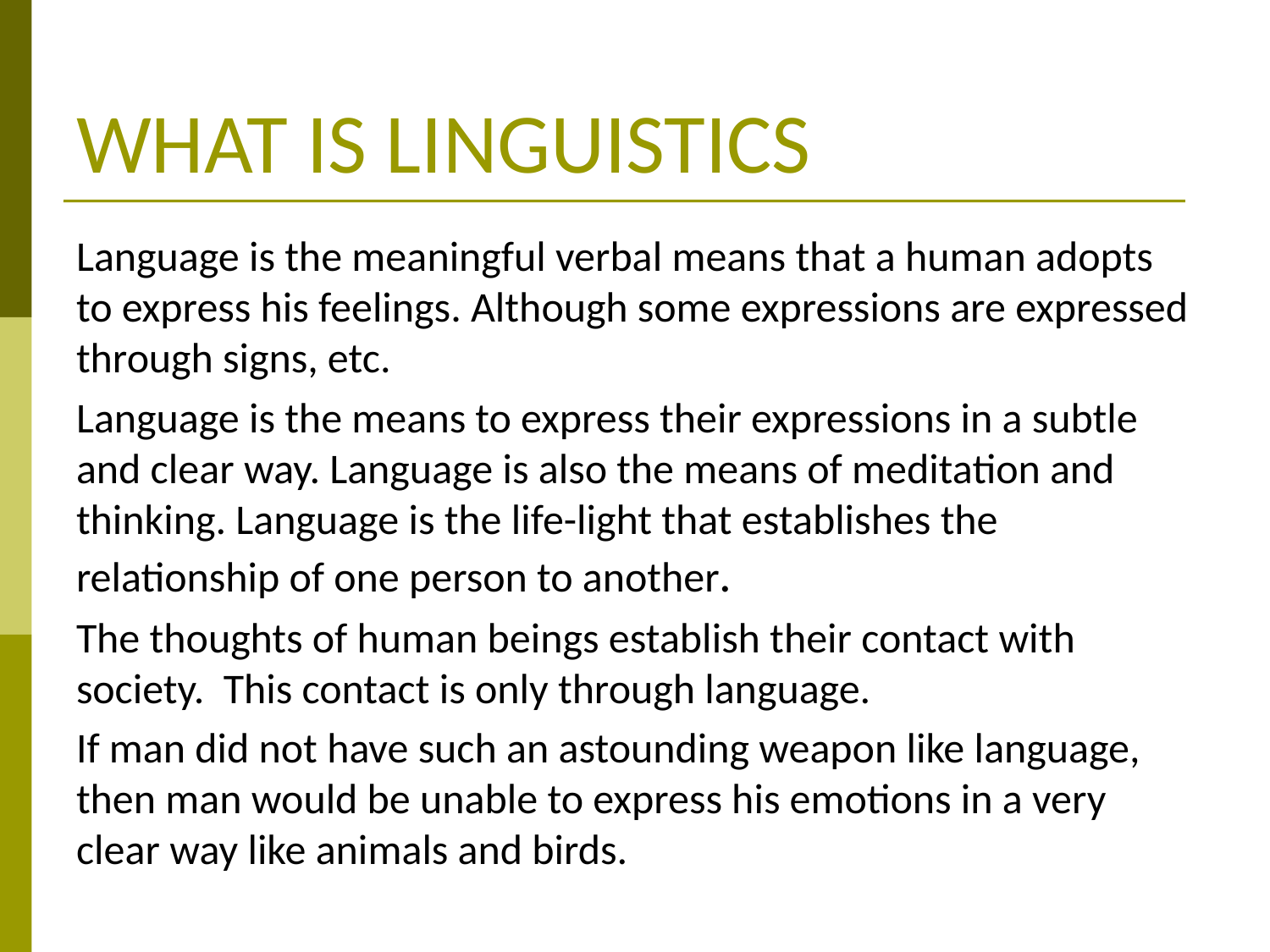

# WHAT IS LINGUISTICS
Language is the meaningful verbal means that a human adopts to express his feelings. Although some expressions are expressed through signs, etc.
Language is the means to express their expressions in a subtle and clear way. Language is also the means of meditation and thinking. Language is the life-light that establishes the relationship of one person to another.
The thoughts of human beings establish their contact with society.  This contact is only through language.
If man did not have such an astounding weapon like language, then man would be unable to express his emotions in a very clear way like animals and birds.